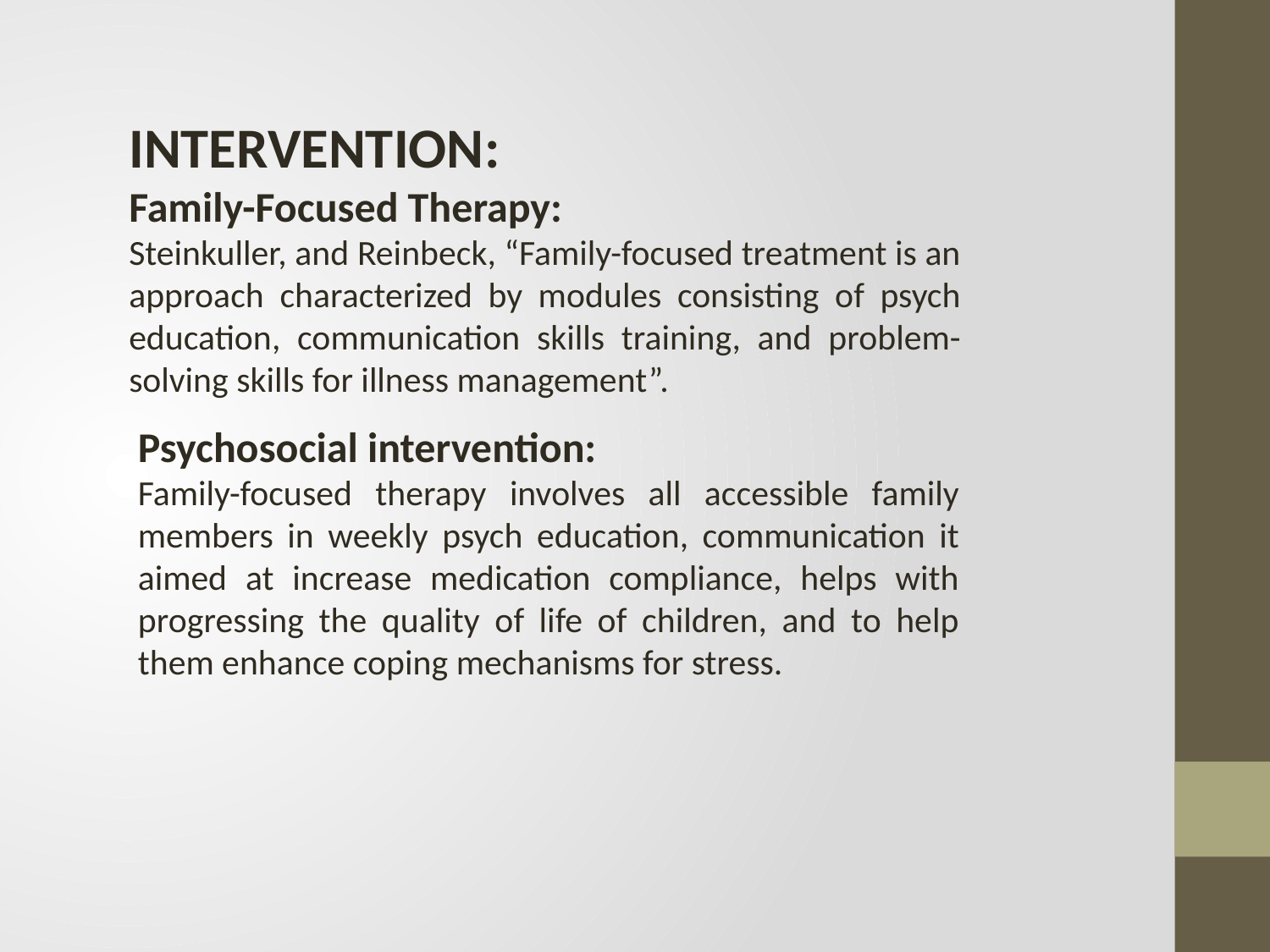

INTERVENTION:
Family-Focused Therapy:
Steinkuller, and Reinbeck, “Family-focused treatment is an approach characterized by modules consisting of psych education, communication skills training, and problem-solving skills for illness management”.
Psychosocial intervention:
Family-focused therapy involves all accessible family members in weekly psych education, communication it aimed at increase medication compliance, helps with progressing the quality of life of children, and to help them enhance coping mechanisms for stress.